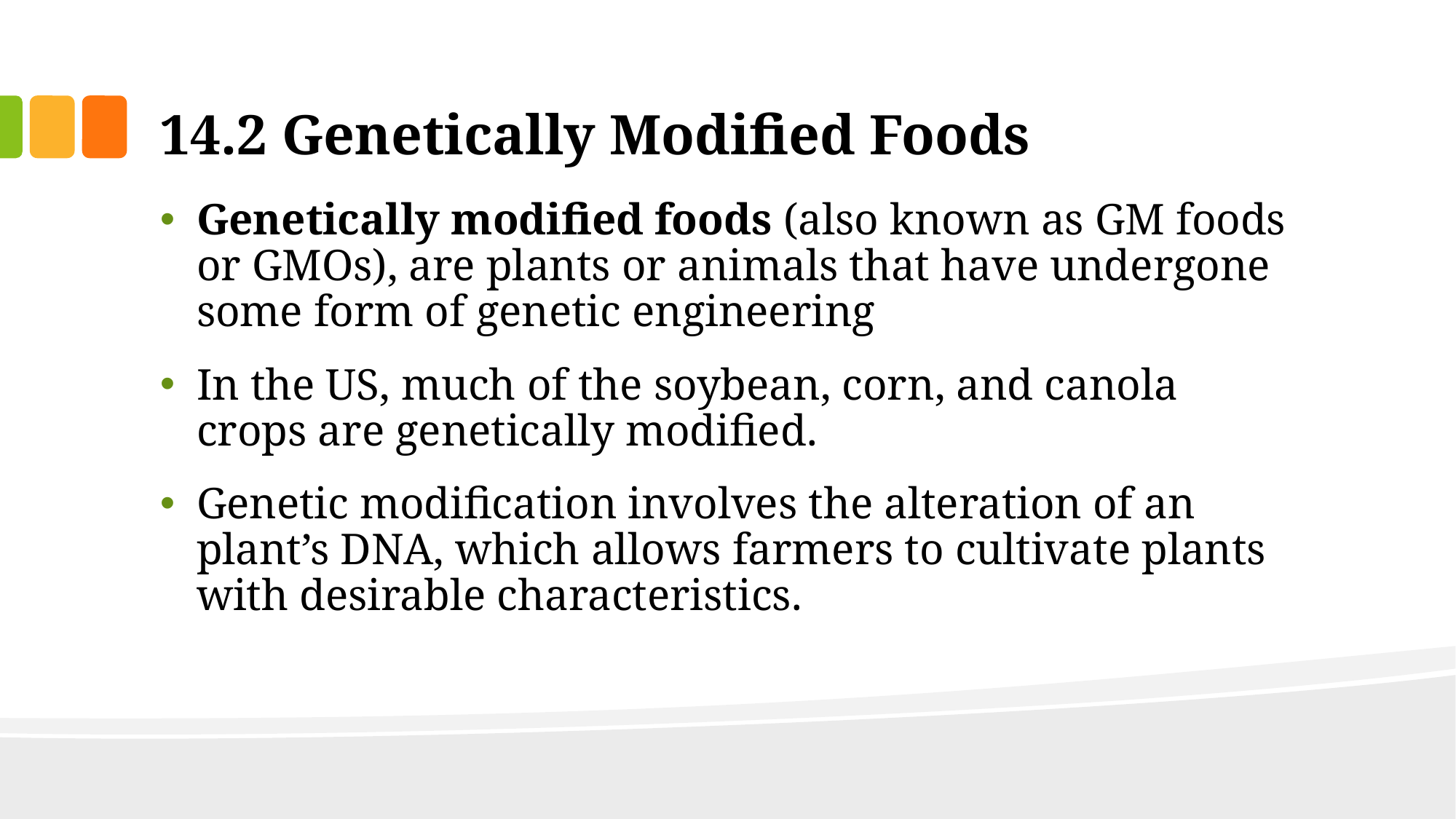

# 14.2 Genetically Modified Foods
Genetically modified foods (also known as GM foods or GMOs), are plants or animals that have undergone some form of genetic engineering
In the US, much of the soybean, corn, and canola crops are genetically modified.
Genetic modification involves the alteration of an plant’s DNA, which allows farmers to cultivate plants with desirable characteristics.